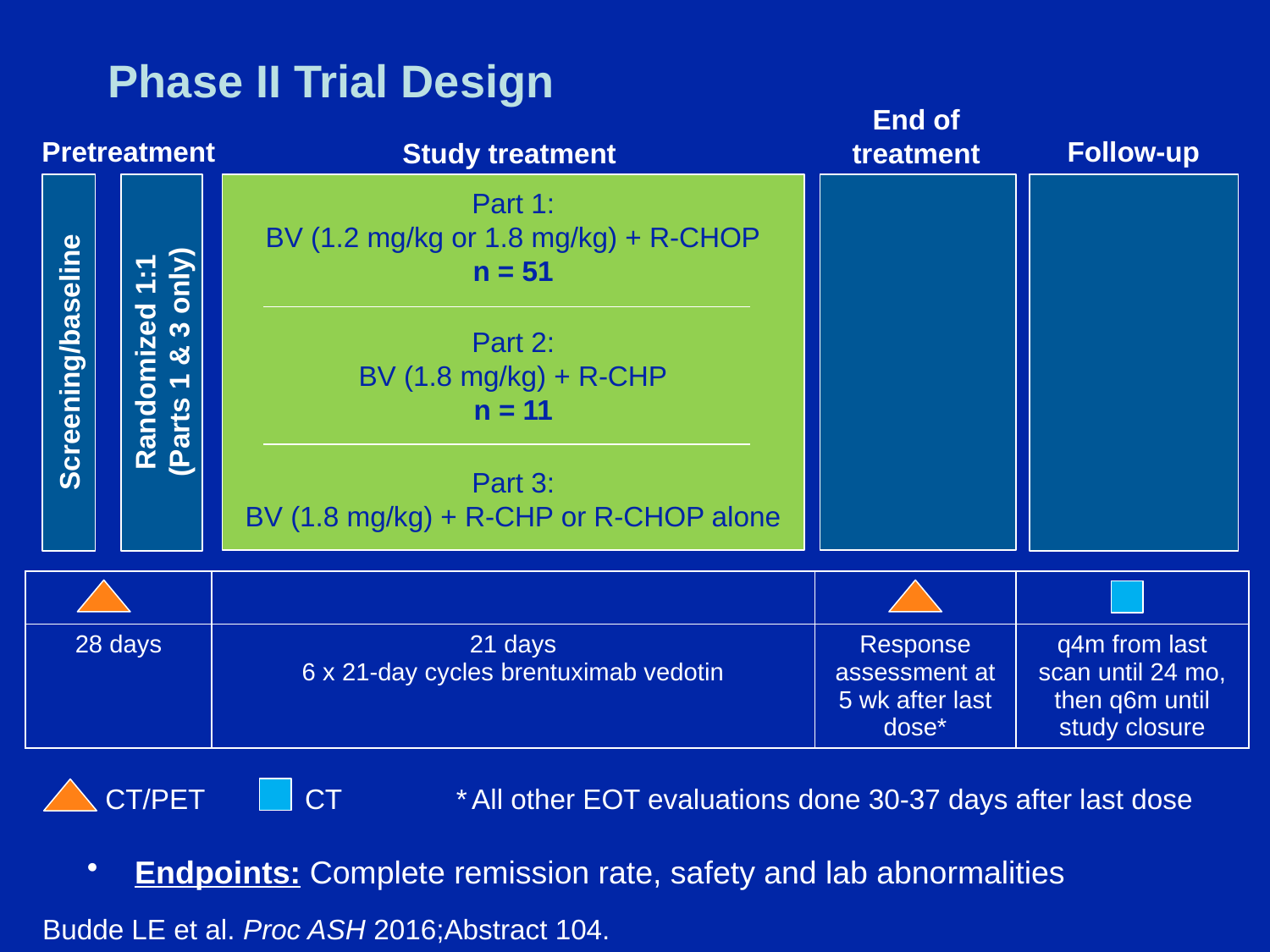

# Phase II Trial Design

End of treatment
Pretreatment
Follow-up
Study treatment

Part 1:
BV (1.2 mg/kg or 1.8 mg/kg) + R-CHOP
n = 51
n = 51
Part 2:
BV (1.8 mg/kg) + R-CHP
n = 11
Randomized 1:1
(Parts 1 & 3 only)
Screening/baseline
n = 11
Part 3:
BV (1.8 mg/kg) + R-CHP or R-CHOP alone
|  |  |  |  |
| --- | --- | --- | --- |
| 28 days | 21 days 6 x 21-day cycles brentuximab vedotin | Response assessment at 5 wk after last dose\* | q4m from last scan until 24 mo, then q6m until study closure |

CT/PET
CT
* All other EOT evaluations done 30-37 days after last dose

Endpoints: Complete remission rate, safety and lab abnormalities
Budde LE et al. Proc ASH 2016;Abstract 104.